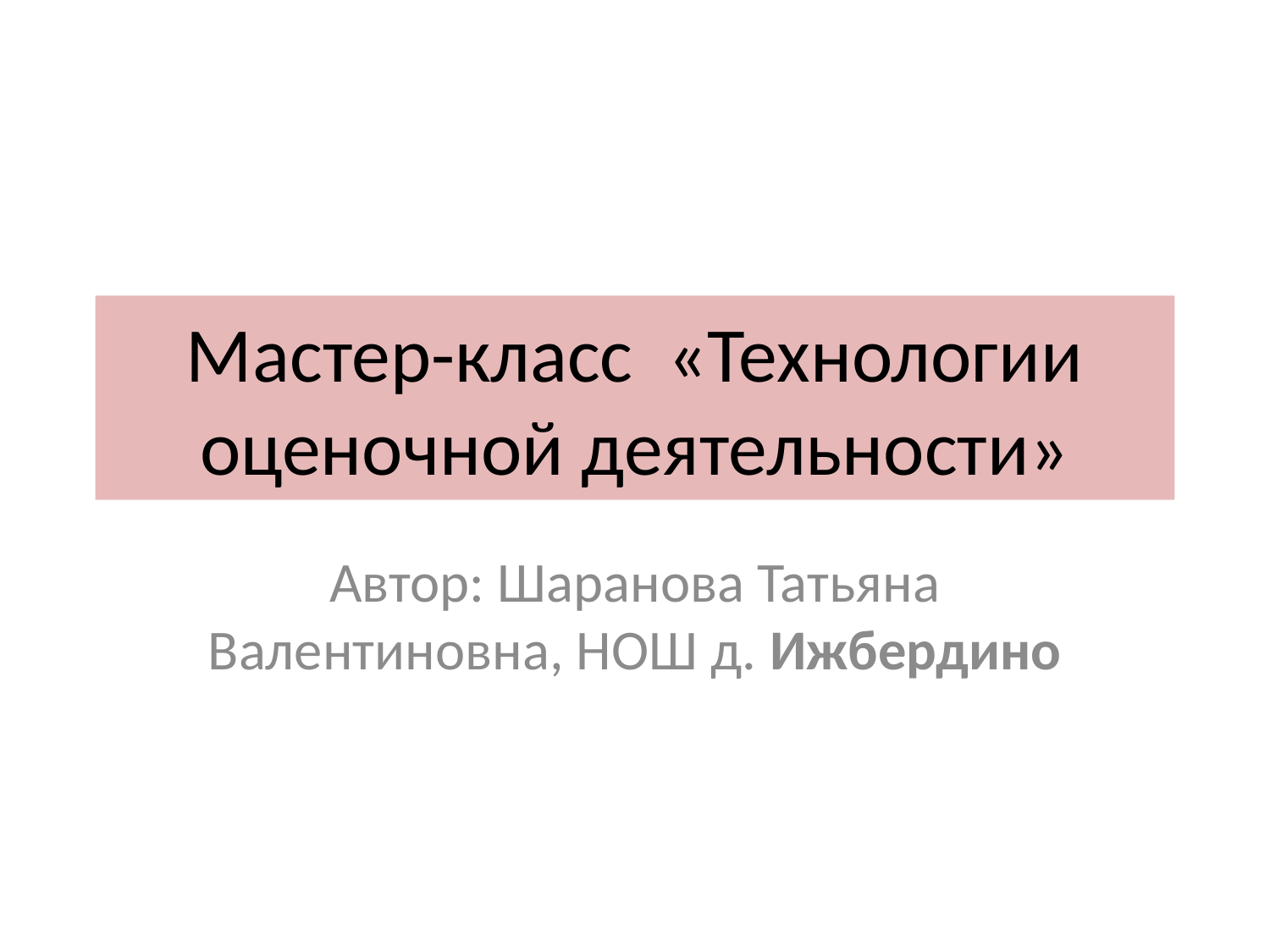

# Мастер-класс  «Технологии оценочной деятельности»
Автор: Шаранова Татьяна Валентиновна, НОШ д. Ижбердино